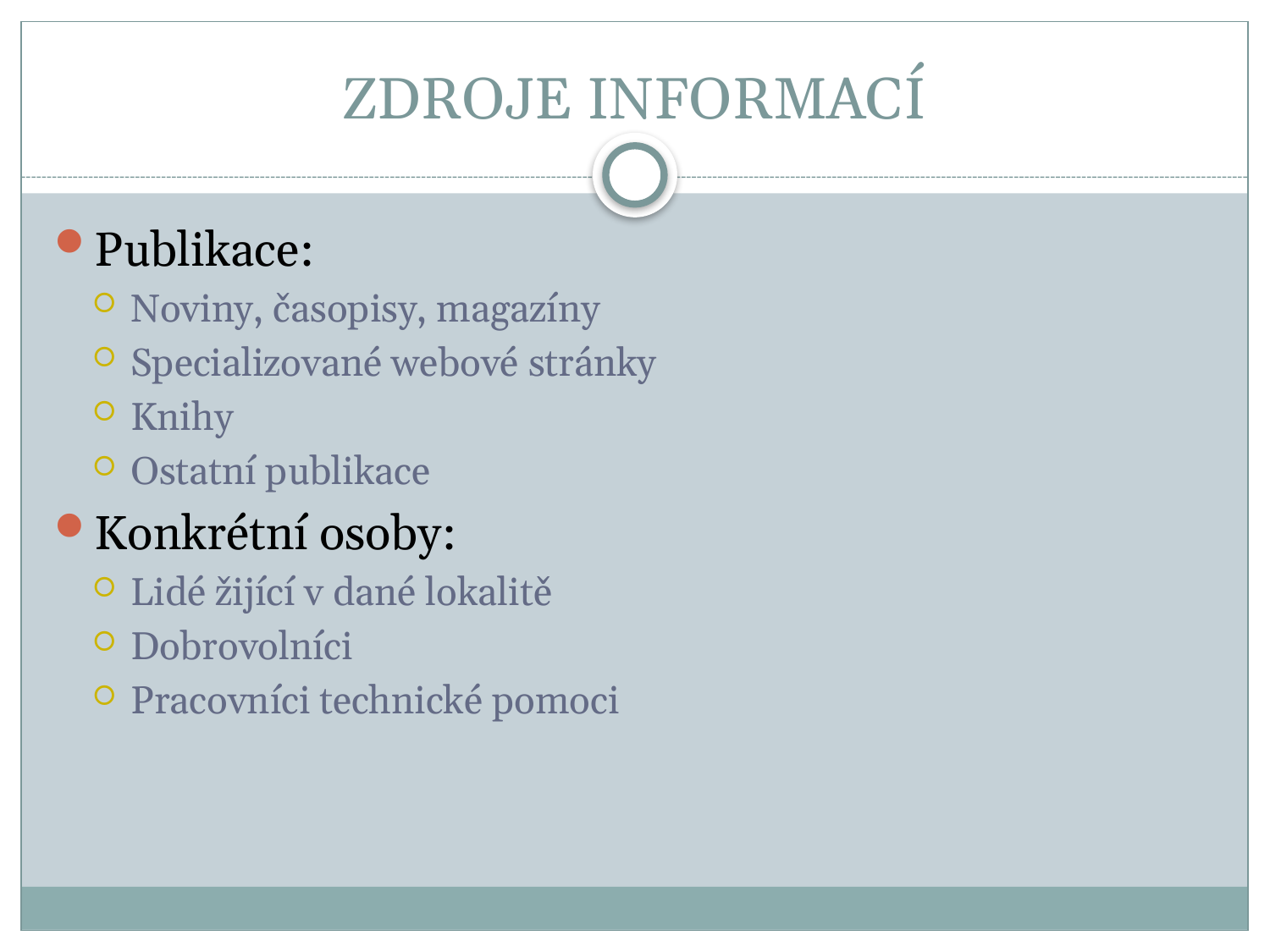

# ZDROJE INFORMACÍ
Publikace:
Noviny, časopisy, magazíny
Specializované webové stránky
Knihy
Ostatní publikace
Konkrétní osoby:
Lidé žijící v dané lokalitě
Dobrovolníci
Pracovníci technické pomoci